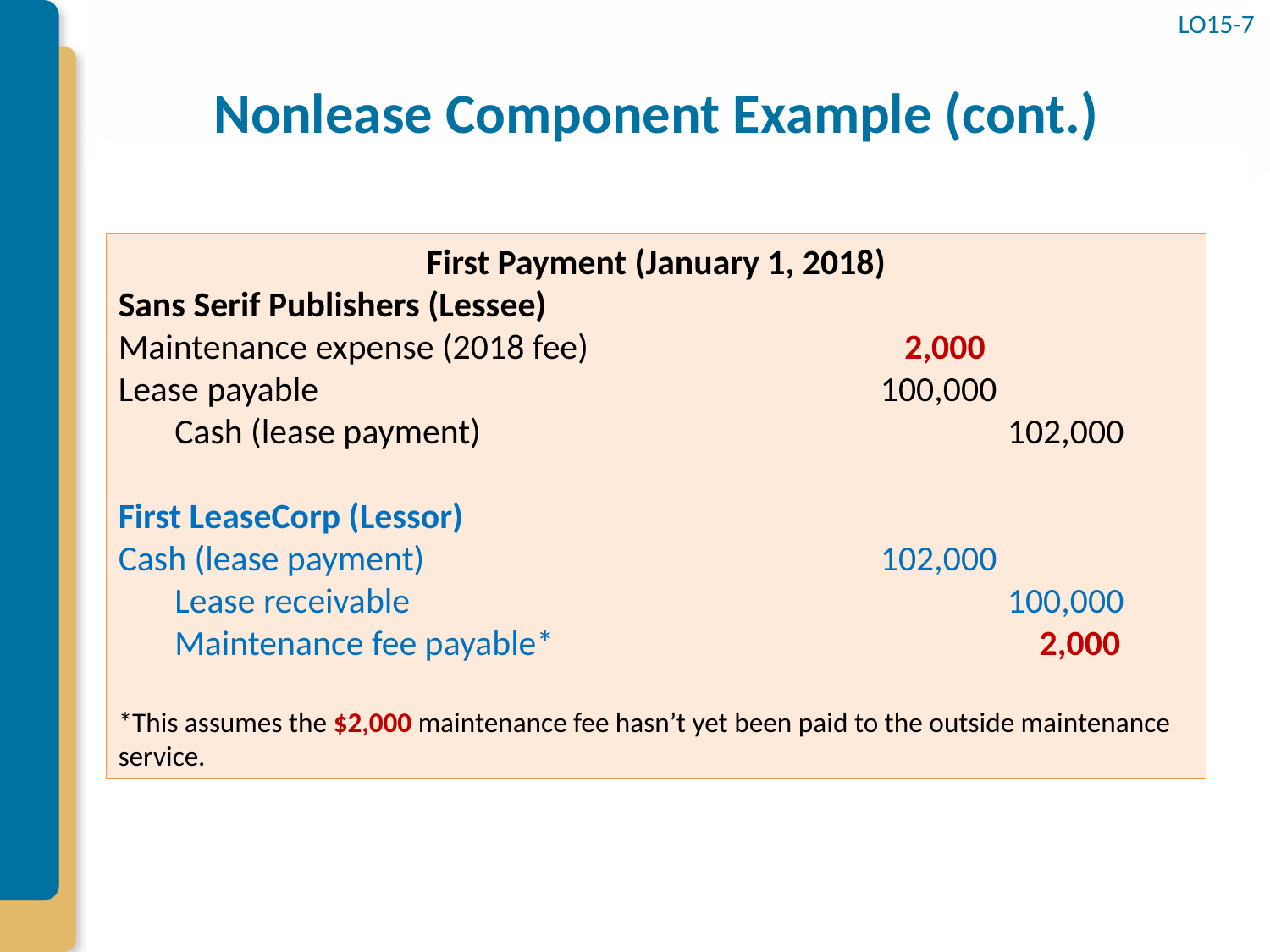

LO15-7
# Nonlease Component Example (cont.)
First Payment (January 1, 2018)
Sans Serif Publishers (Lessee)
Maintenance expense (2018 fee)			   2,000
Lease payable					100,000
       Cash (lease payment)					102,000

First LeaseCorp (Lessor)
Cash (lease payment)				102,000
       Lease receivable					100,000
       Maintenance fee payable*				    2,000

*This assumes the $2,000 maintenance fee hasn’t yet been paid to the outside maintenance service.